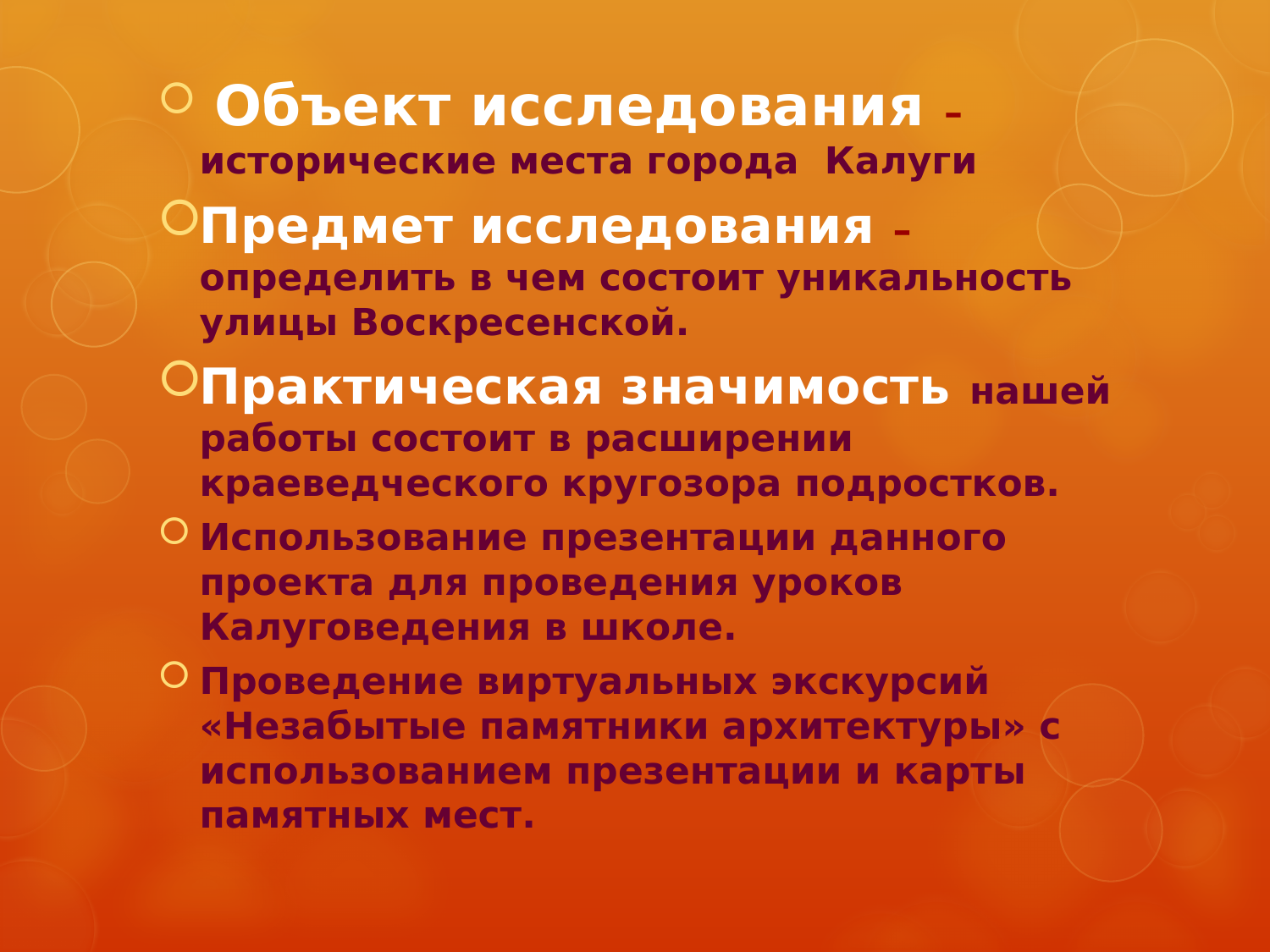

Объект исследования – исторические места города  Калуги
Предмет исследования –   определить в чем состоит уникальность улицы Воскресенской.
Практическая значимость нашей работы состоит в расширении краеведческого кругозора подростков.
Использование презентации данного проекта для проведения уроков Калуговедения в школе.
Проведение виртуальных экскурсий «Незабытые памятники архитектуры» с использованием презентации и карты памятных мест.

#